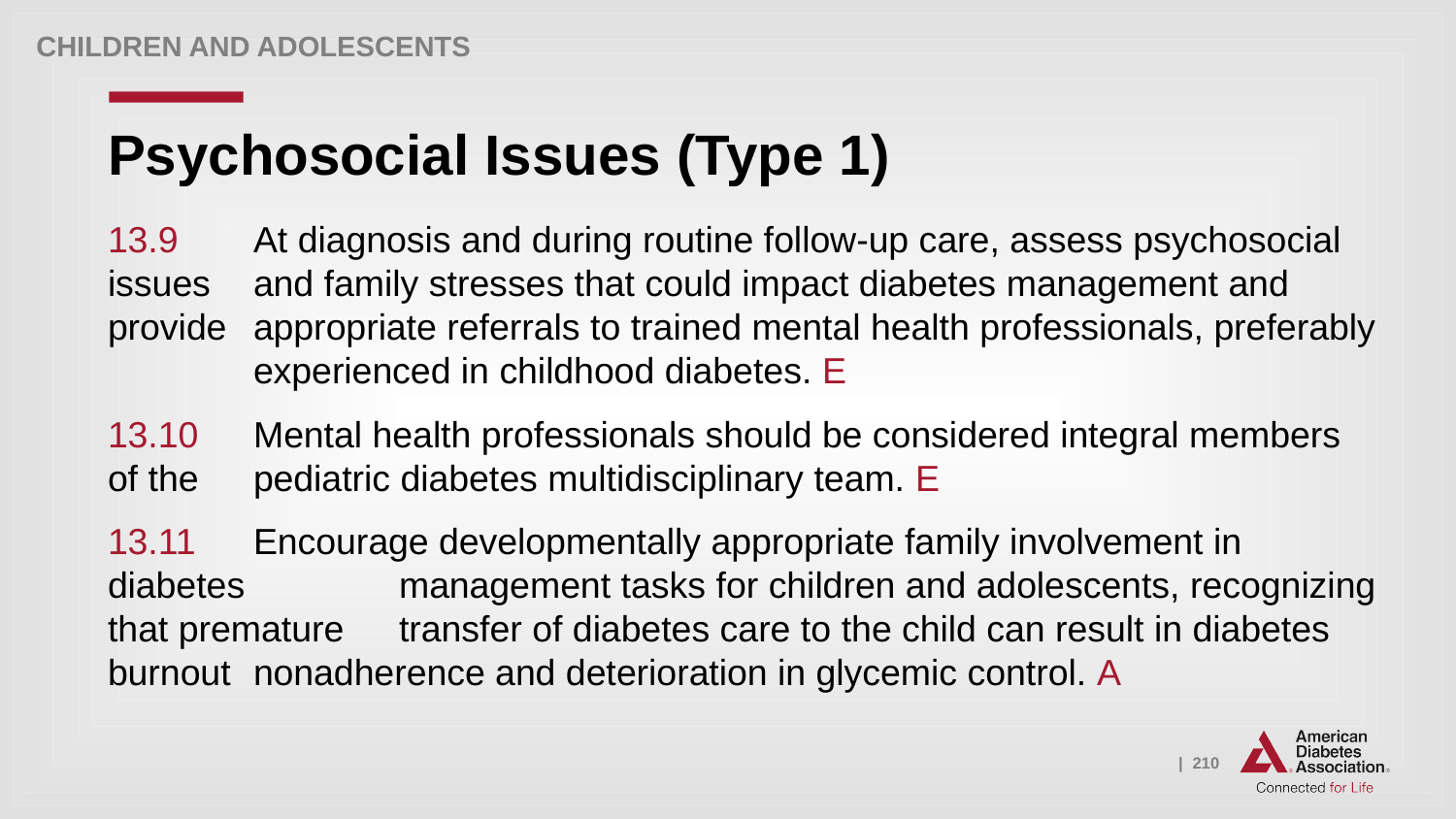

Children and adolescents
# Psychosocial Issues (Type 1)
13.9 	At diagnosis and during routine follow-up care, assess psychosocial issues 	and family stresses that could impact diabetes management and provide 	appropriate referrals to trained mental health professionals, preferably 	experienced in childhood diabetes. E
13.10 	Mental health professionals should be considered integral members of the 	pediatric diabetes multidisciplinary team. E
13.11 	Encourage developmentally appropriate family involvement in diabetes 	management tasks for children and adolescents, recognizing that premature 	transfer of diabetes care to the child can result in diabetes burnout 	nonadherence and deterioration in glycemic control. A